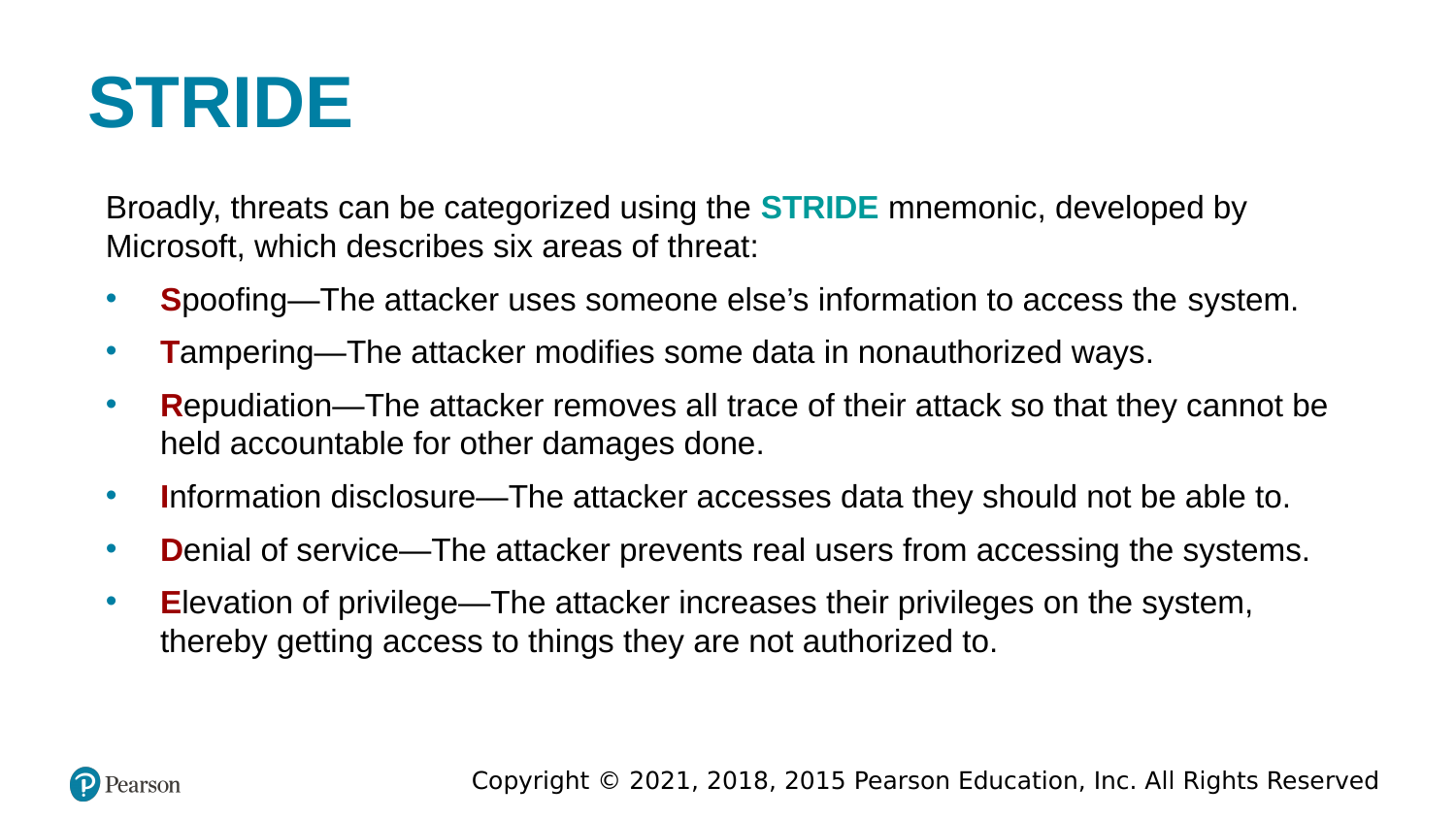

# STRIDE
Broadly, threats can be categorized using the STRIDE mnemonic, developed by Microsoft, which describes six areas of threat:
Spoofing—The attacker uses someone else’s information to access the system.
Tampering—The attacker modifies some data in nonauthorized ways.
Repudiation—The attacker removes all trace of their attack so that they cannot be held accountable for other damages done.
Information disclosure—The attacker accesses data they should not be able to.
Denial of service—The attacker prevents real users from accessing the systems.
Elevation of privilege—The attacker increases their privileges on the system, thereby getting access to things they are not authorized to.